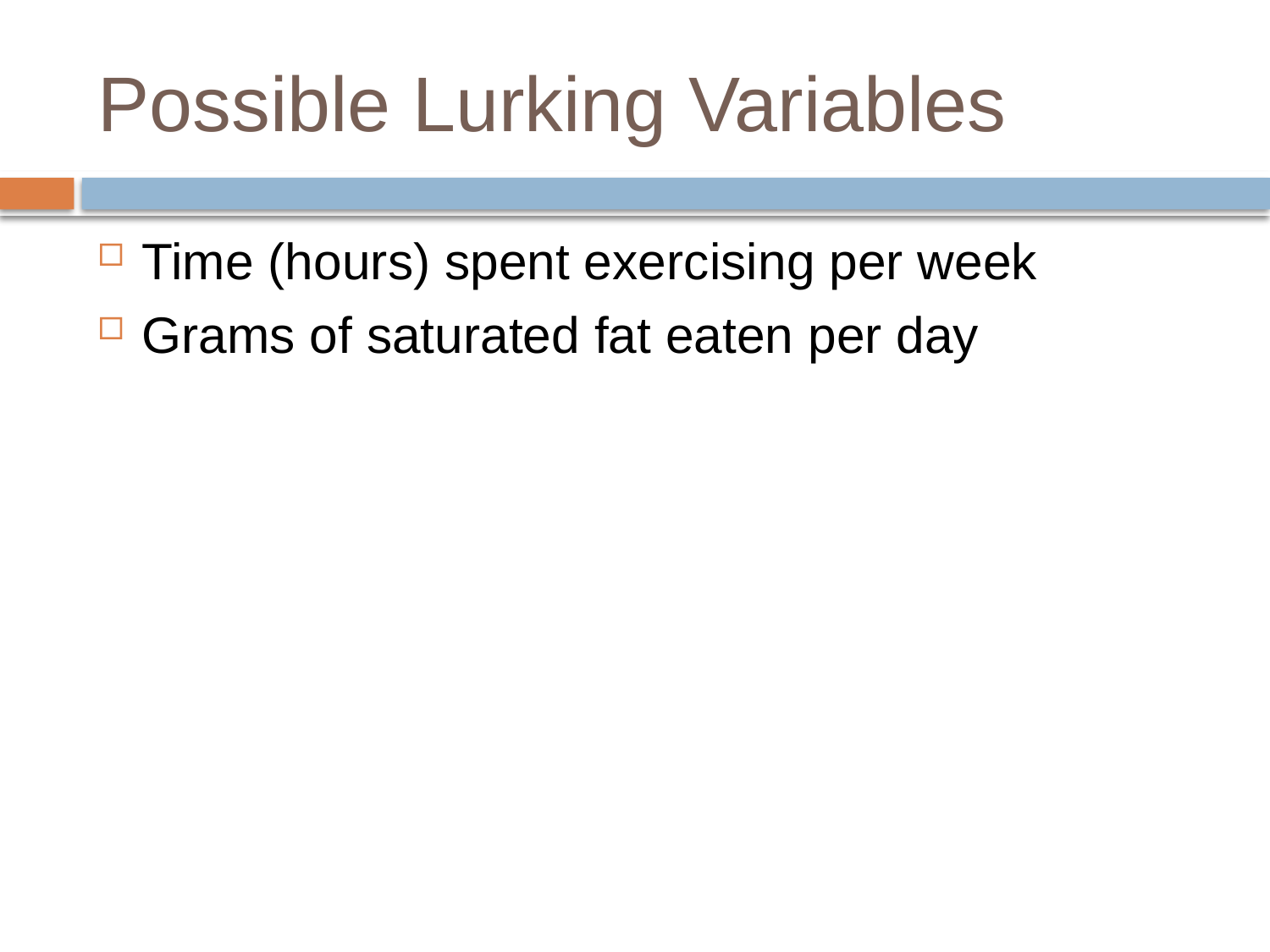

# Possible Lurking Variables
Time (hours) spent exercising per week
Grams of saturated fat eaten per day